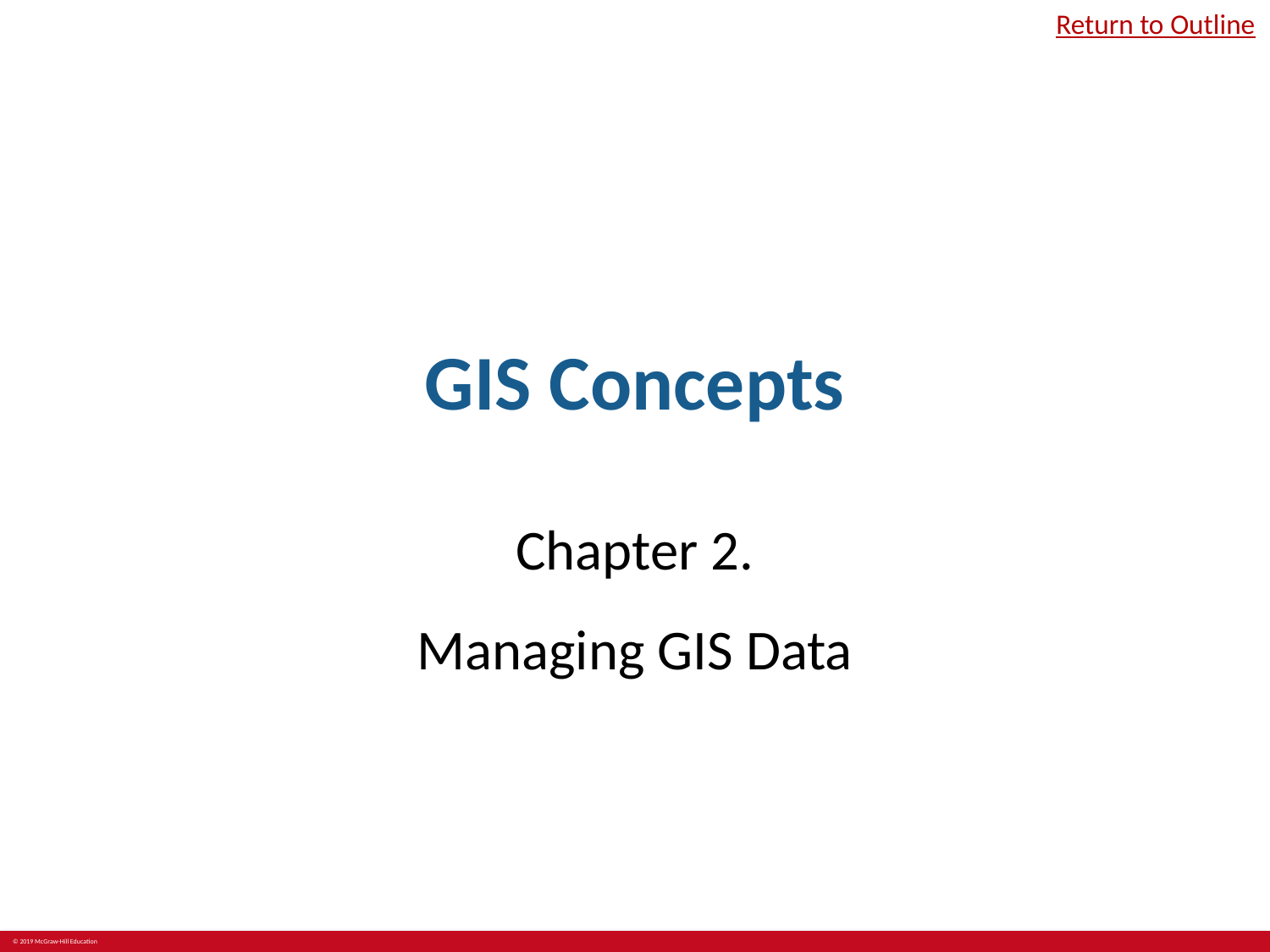

Return to Outline
# GIS Concepts
Chapter 2.
Managing GIS Data